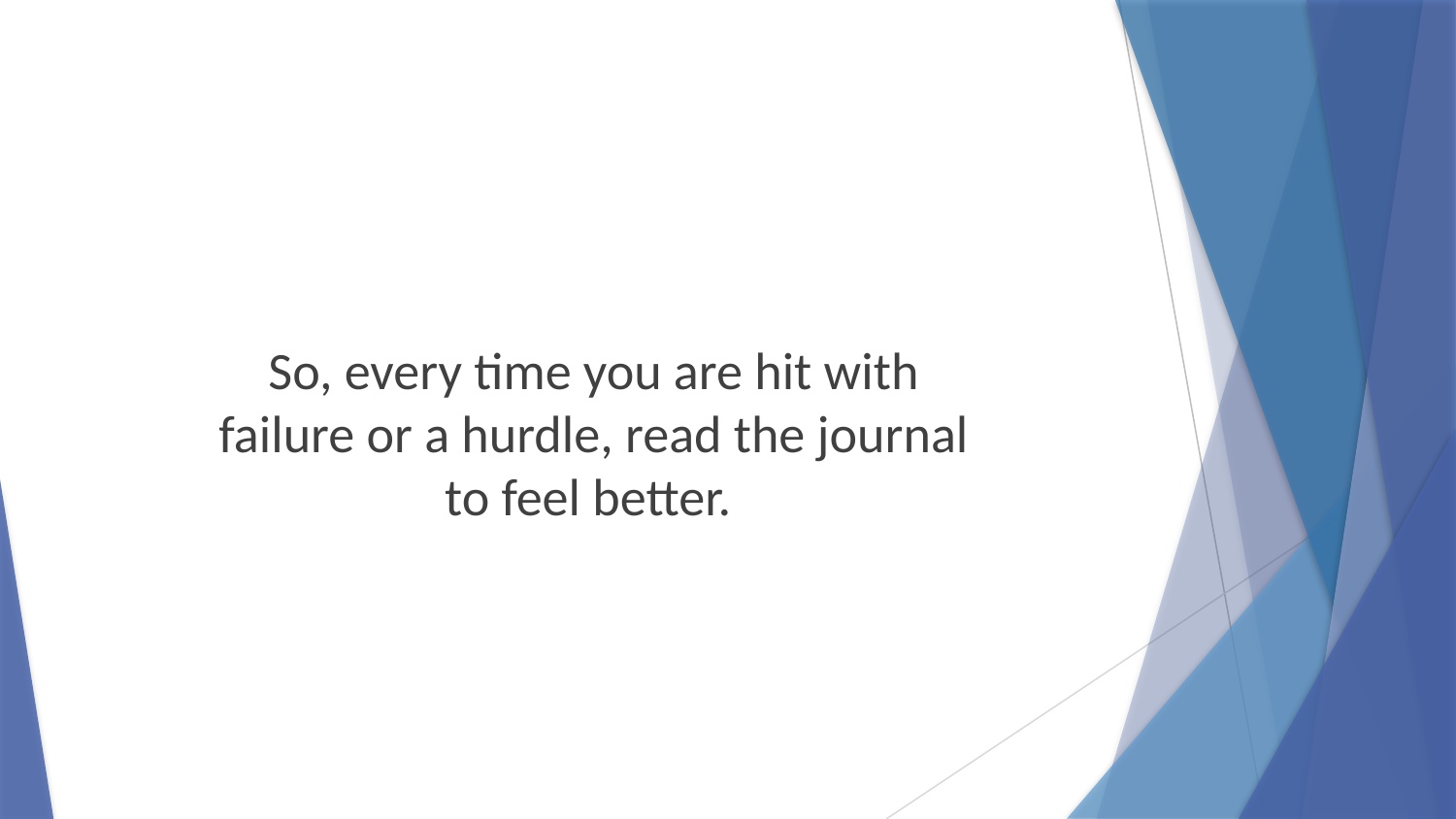

So, every time you are hit with
failure or a hurdle, read the journal
to feel better.